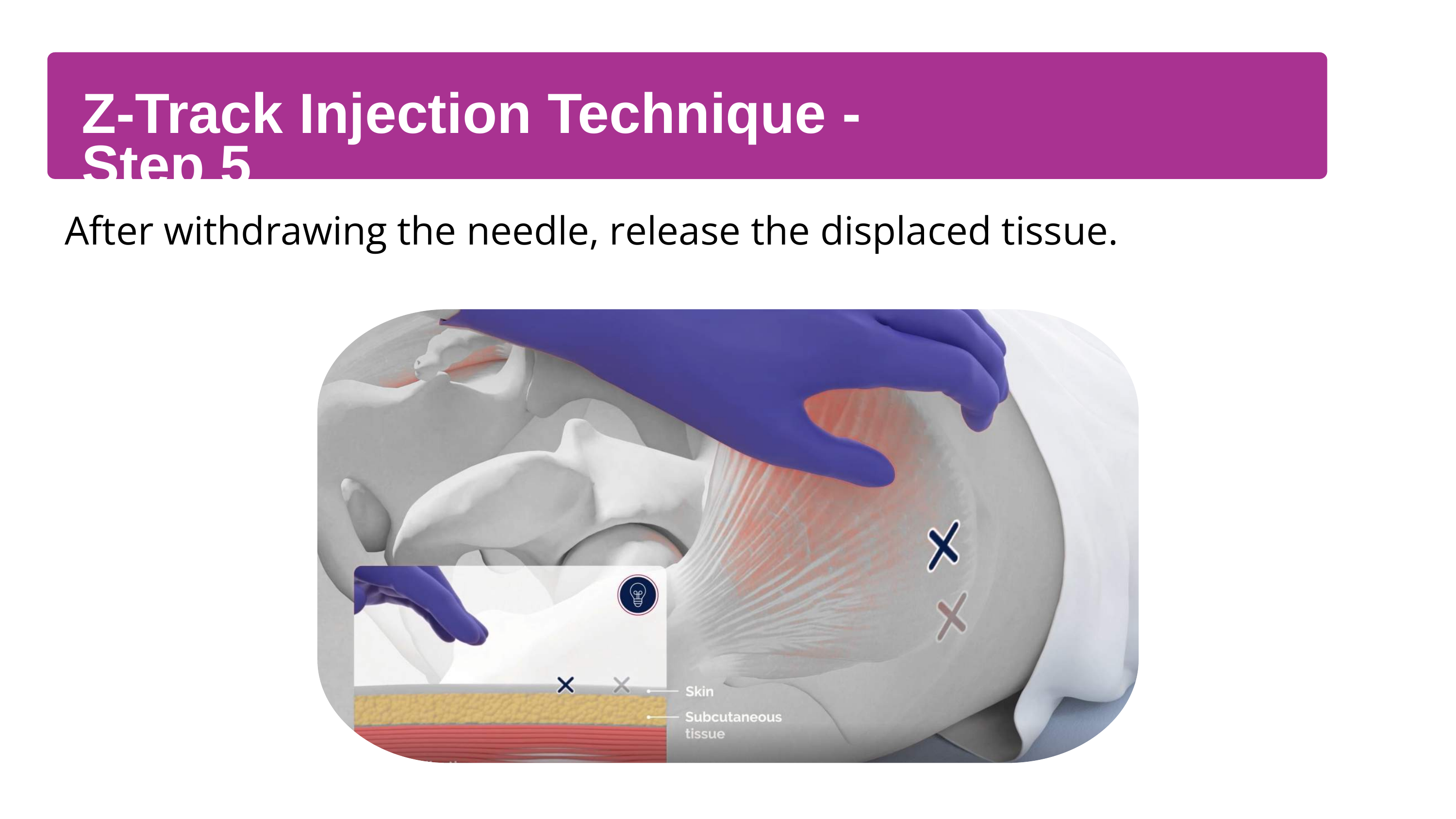

Z-Track Injection Technique - Step 5
After withdrawing the needle, release the displaced tissue.